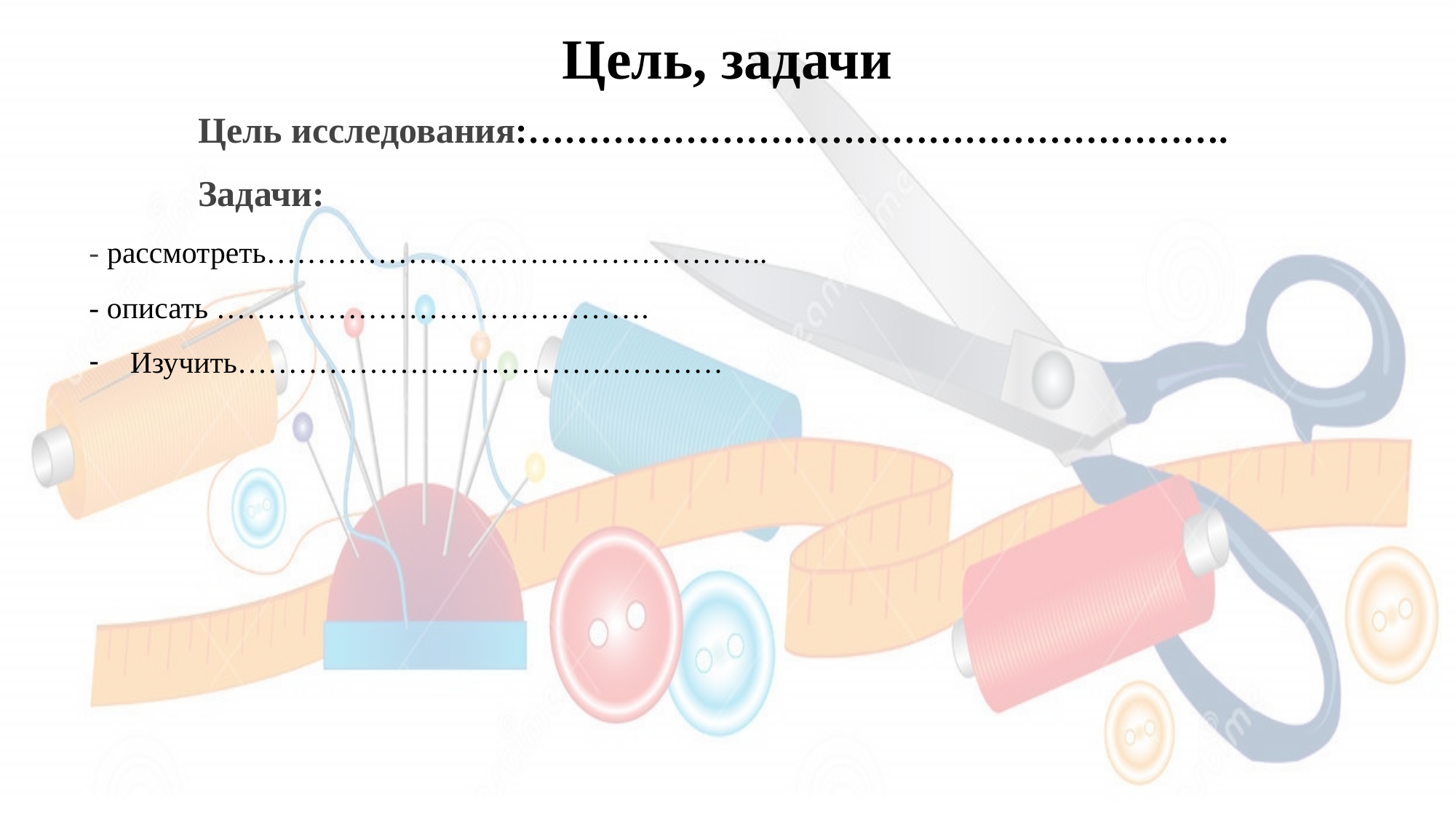

# Цель, задачи
	Цель исследования:………………………………………………….
	Задачи:
- рассмотреть…………………………………………..
- описать …………………………………….
Изучить…………………………………………